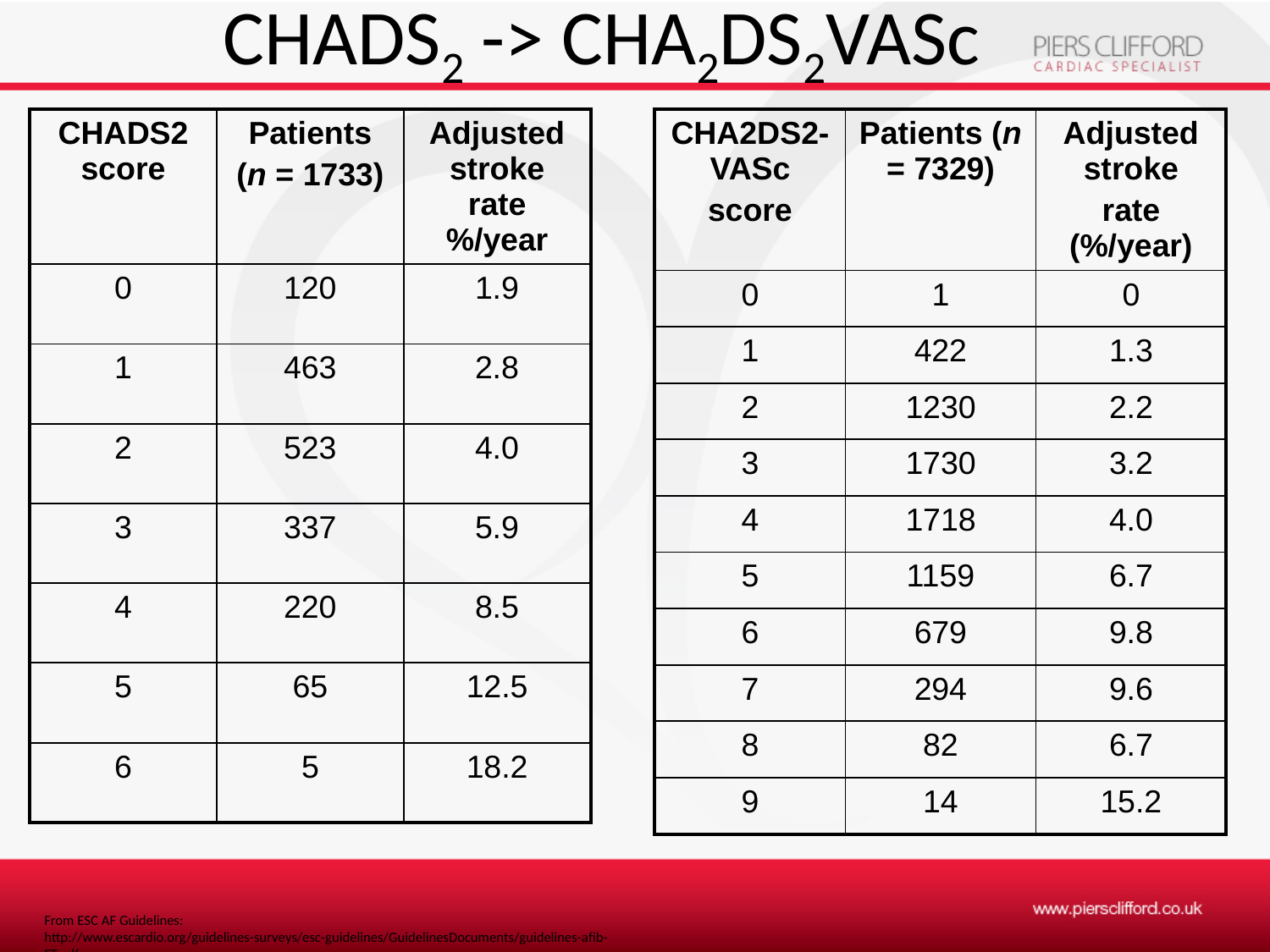

# CHADS2 -> CHA2DS2VASc
| CHADS2 score | Patients (n = 1733) | Adjusted stroke rate %/year |
| --- | --- | --- |
| 0 | 120 | 1.9 |
| 1 | 463 | 2.8 |
| 2 | 523 | 4.0 |
| 3 | 337 | 5.9 |
| 4 | 220 | 8.5 |
| 5 | 65 | 12.5 |
| 6 | 5 | 18.2 |
| CHA2DS2-VASc score | Patients (n = 7329) | Adjusted stroke rate (%/year) |
| --- | --- | --- |
| 0 | 1 | 0 |
| 1 | 422 | 1.3 |
| 2 | 1230 | 2.2 |
| 3 | 1730 | 3.2 |
| 4 | 1718 | 4.0 |
| 5 | 1159 | 6.7 |
| 6 | 679 | 9.8 |
| 7 | 294 | 9.6 |
| 8 | 82 | 6.7 |
| 9 | 14 | 15.2 |
From ESC AF Guidelines: http://www.escardio.org/guidelines-surveys/esc-guidelines/GuidelinesDocuments/guidelines-afib-FT.pdf